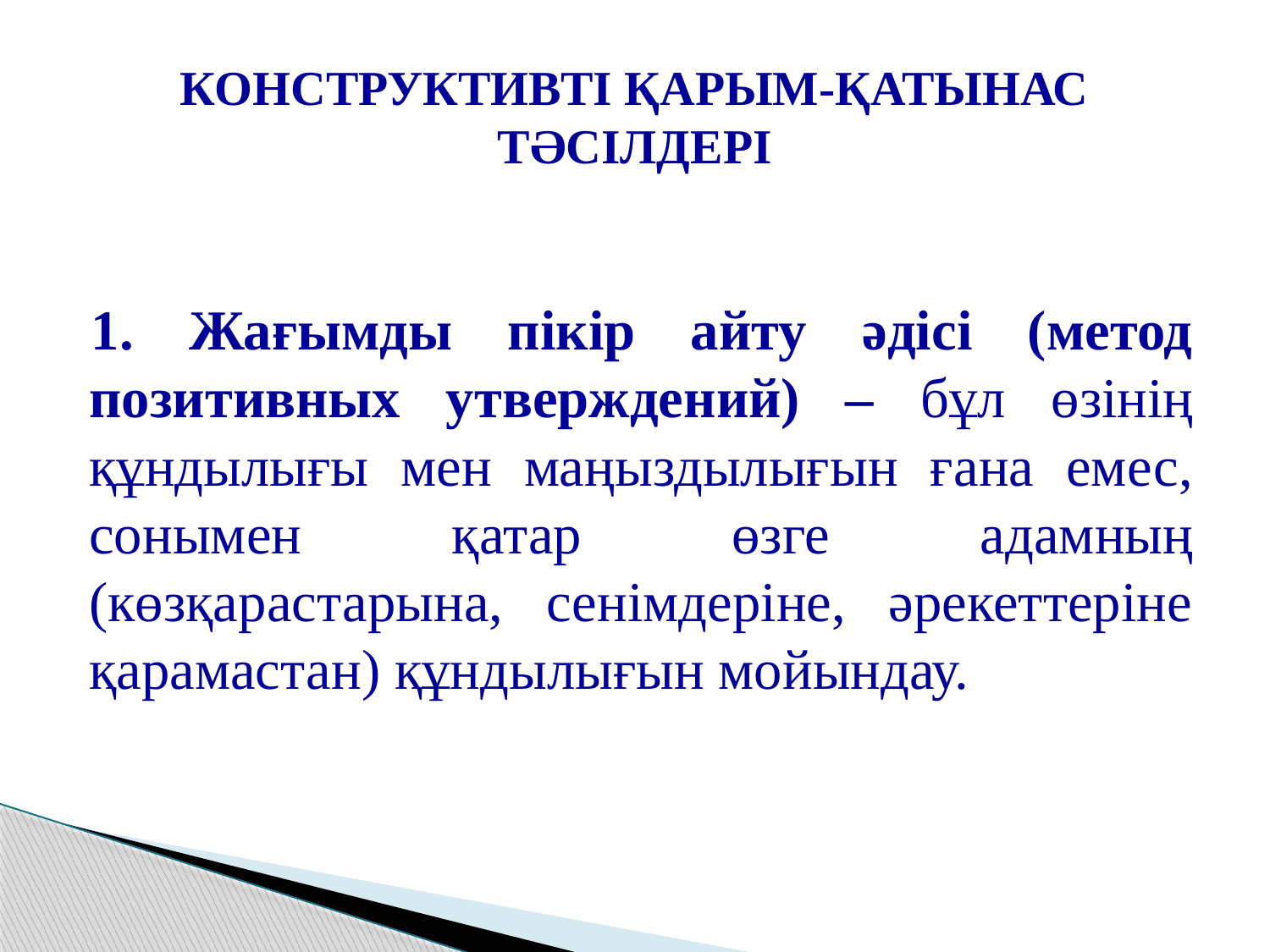

# КОНСТРУКТИВТІ ҚАРЫМ-ҚАТЫНАС ТӘСІЛДЕРІ
1. Жағымды пікір айту әдісі (метод позитивных утверждений) – бұл өзінің құндылығы мен маңыздылығын ғана емес, сонымен қатар өзге адамның (көзқарастарына, сенімдеріне, әрекеттеріне қарамастан) құндылығын мойындау.